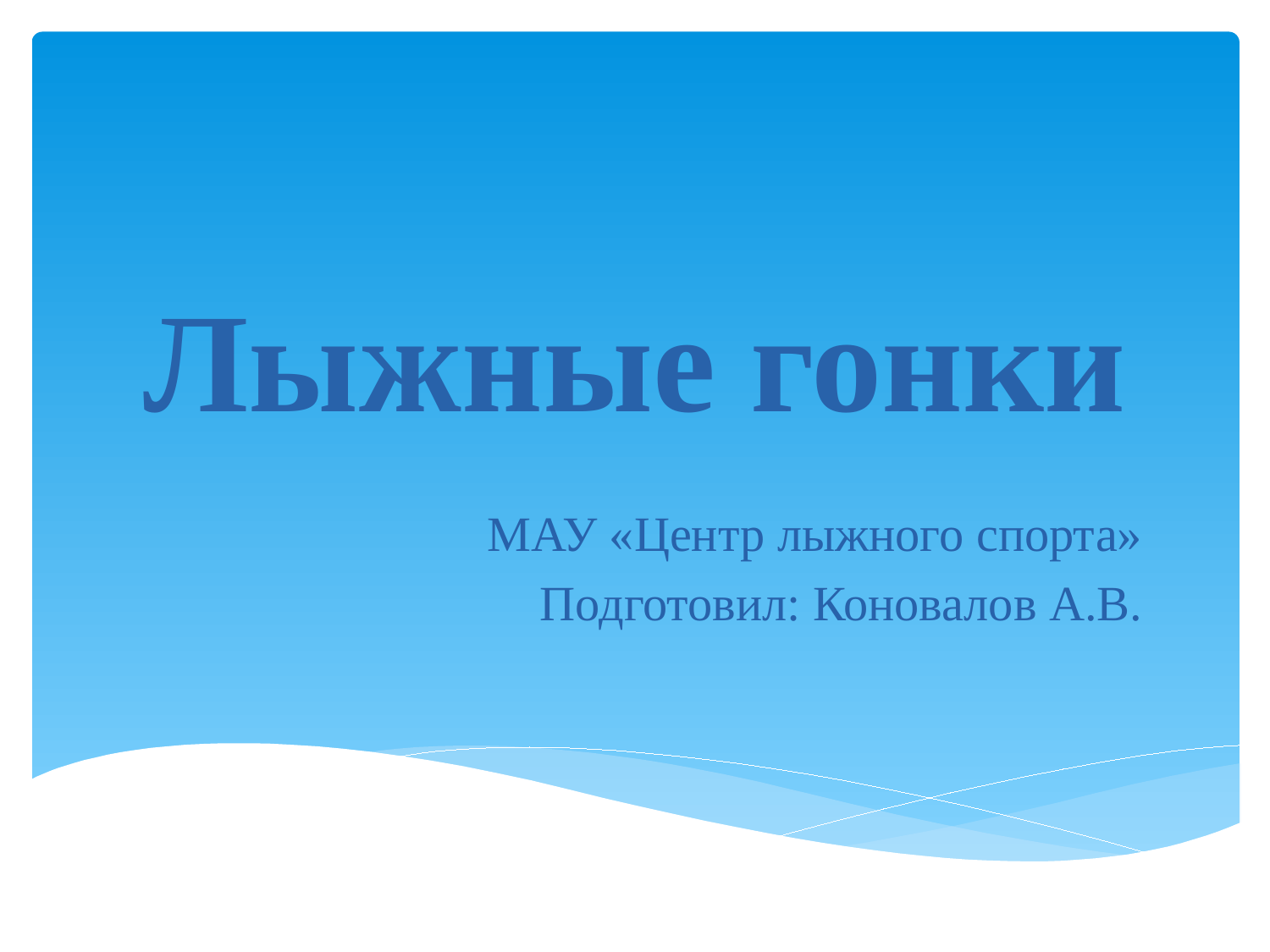

# Лыжные гонки
МАУ «Центр лыжного спорта»
Подготовил: Коновалов А.В.